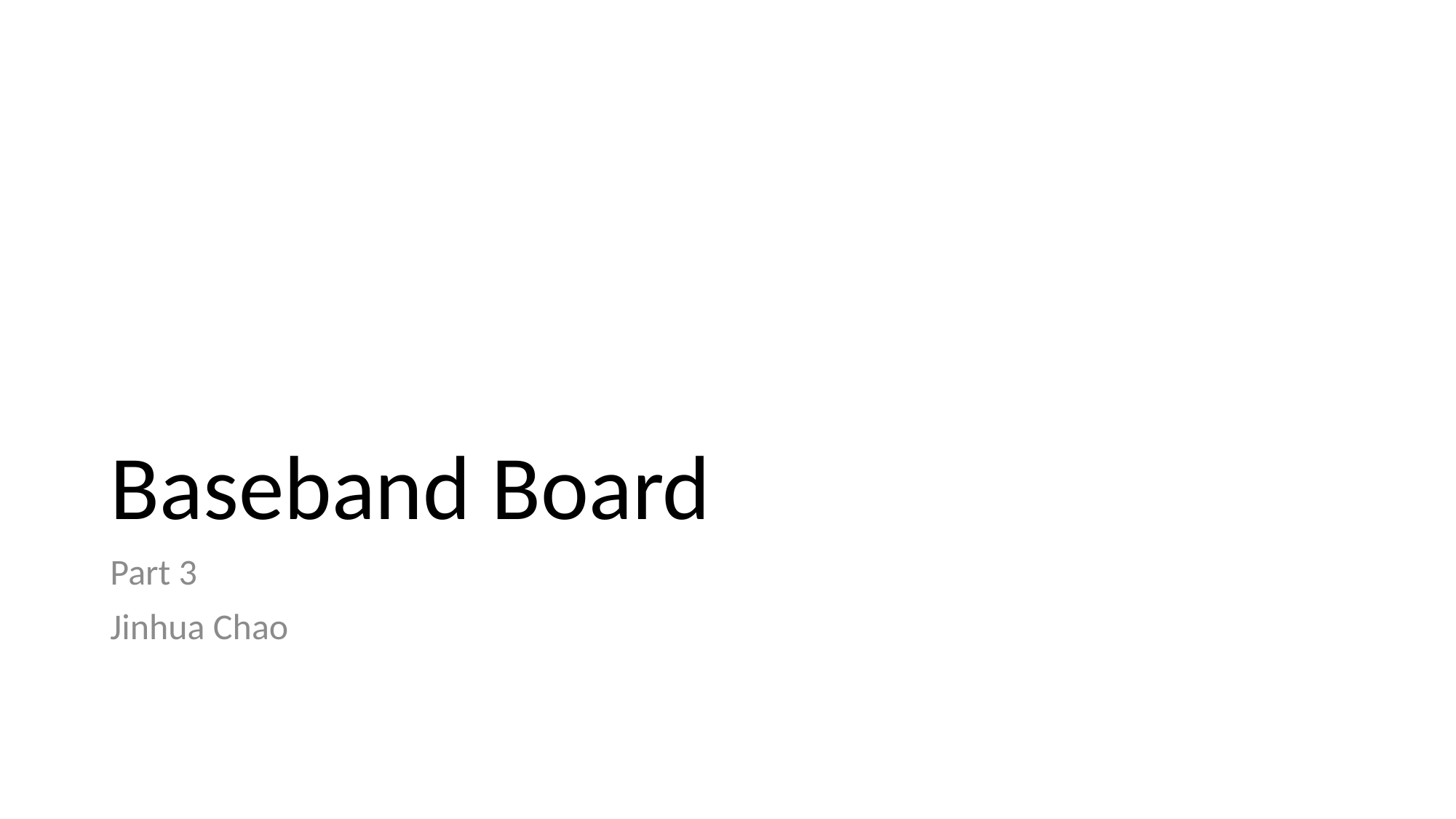

# Baseband Board
Part 3
Jinhua Chao